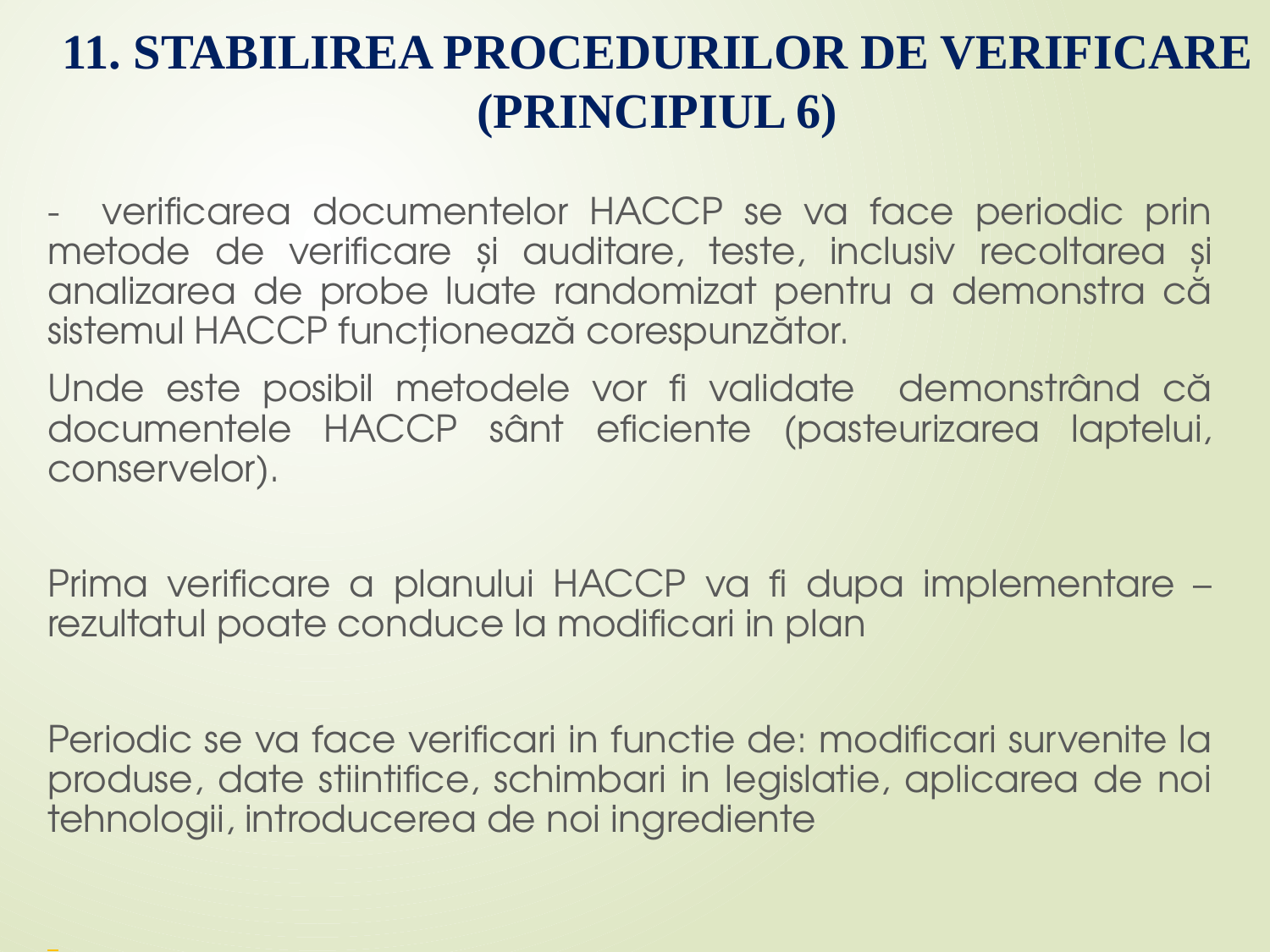

# 11. STABILIREA PROCEDURILOR DE VERIFICARE (PRINCIPIUL 6)
-  verificarea documentelor HACCP se va face periodic prin metode de verificare şi auditare, teste, inclusiv recoltarea şi analizarea de probe luate randomizat pentru a demonstra că sistemul HACCP funcționează corespunzător.
Unde este posibil metodele vor fi validate  demonstrând că documentele HACCP sânt eficiente (pasteurizarea laptelui, conservelor).

Prima verificare a planului HACCP va fi dupa implementare – rezultatul poate conduce la modificari in plan

Periodic se va face verificari in functie de: modificari survenite la produse, date stiintifice, schimbari in legislatie, aplicarea de noi tehnologii, introducerea de noi ingrediente